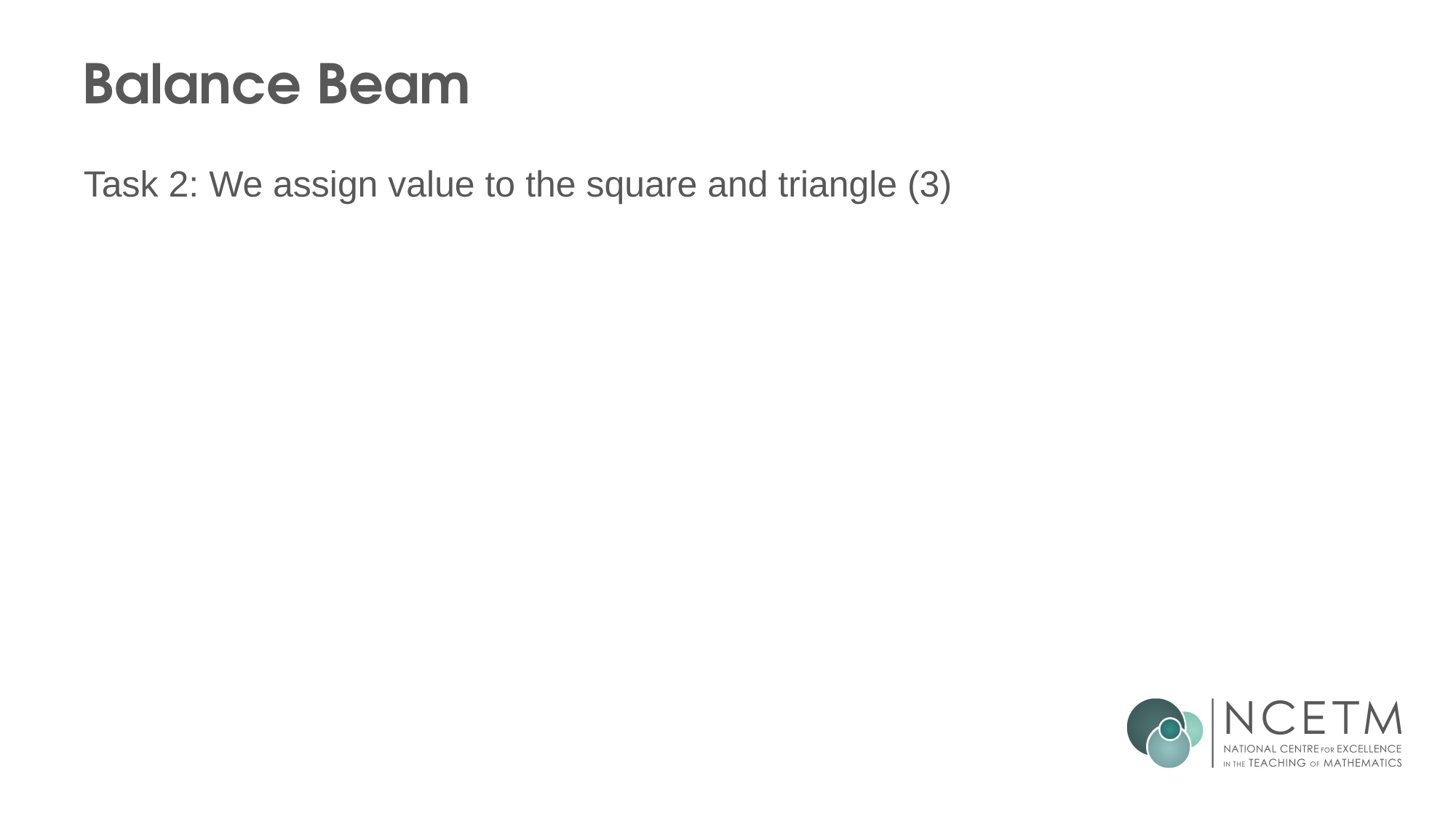

# Balance Beam
Task 2: We assign value to the square and triangle (3)